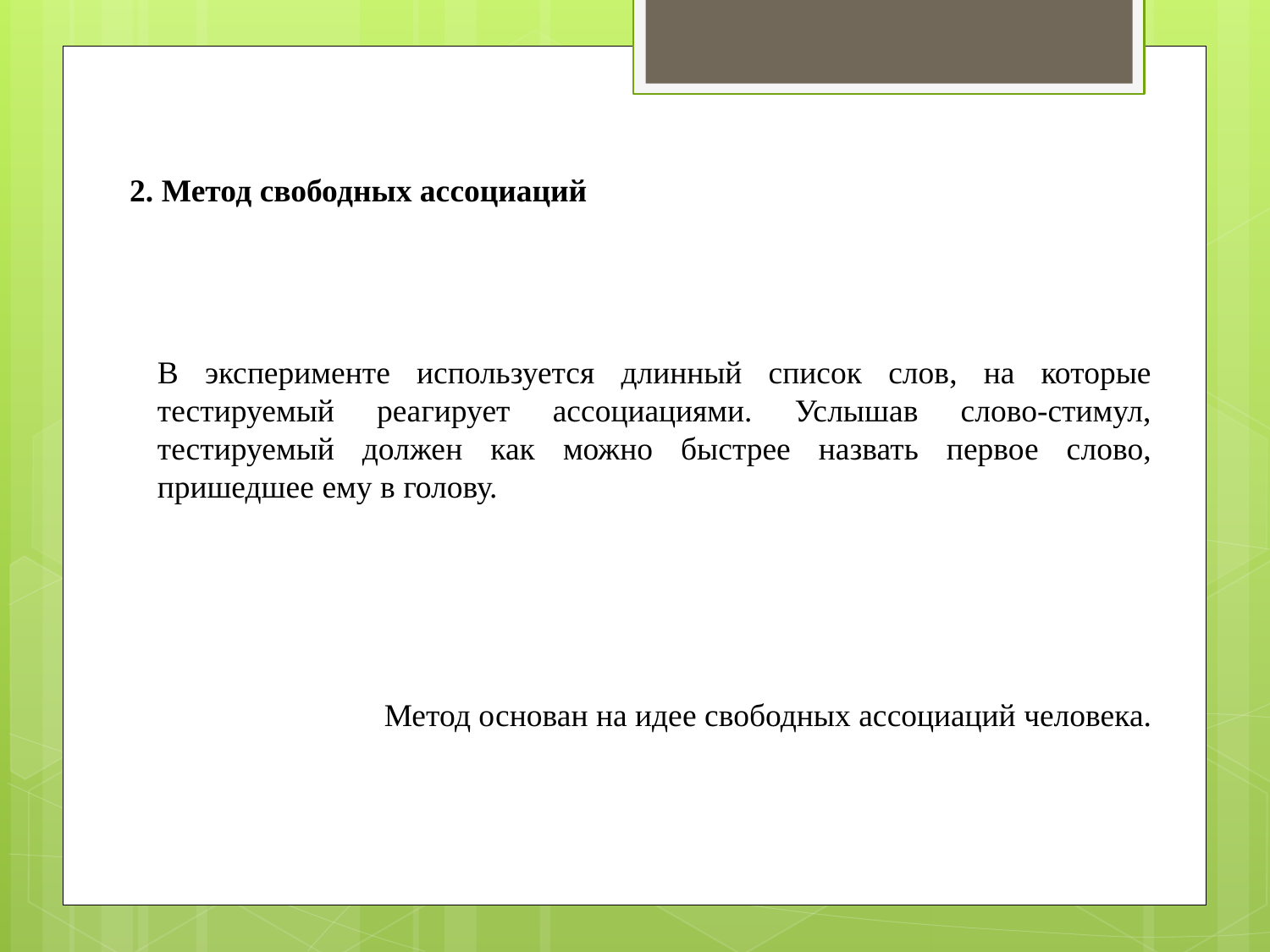

2. Метод свободных ассоциаций
В эксперименте используется длинный список слов, на которые тестируемый реагирует ассоциациями. Услышав слово-стимул, тестируемый должен как можно быстрее назвать первое слово, пришедшее ему в голову.

Метод основан на идее свободных ассоциаций человека.